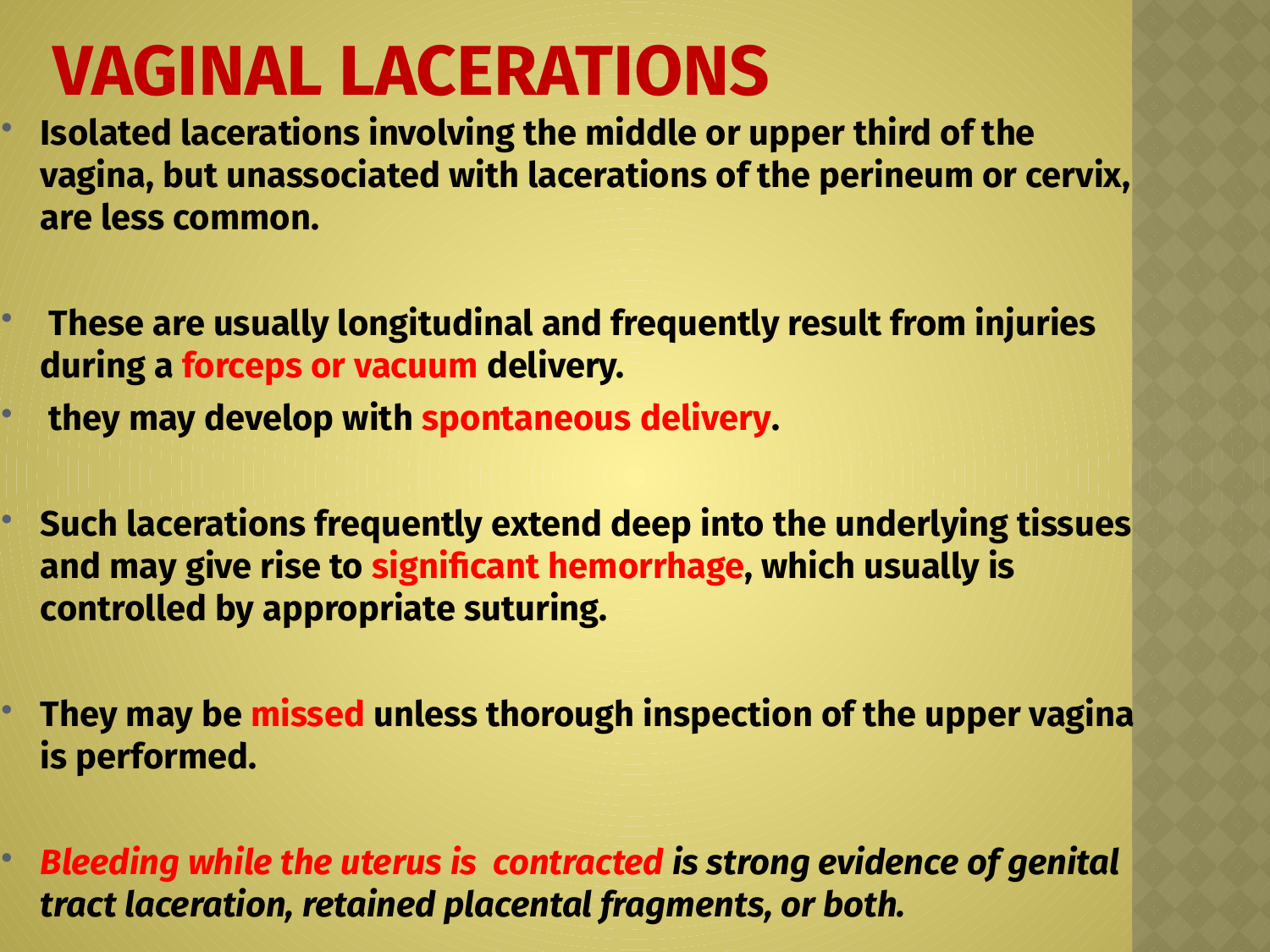

# Vaginal Lacerations
Isolated lacerations involving the middle or upper third of the vagina, but unassociated with lacerations of the perineum or cervix, are less common.

 These are usually longitudinal and frequently result from injuries during a forceps or vacuum delivery.
 they may develop with spontaneous delivery.

Such lacerations frequently extend deep into the underlying tissues and may give rise to significant hemorrhage, which usually is controlled by appropriate suturing.

They may be missed unless thorough inspection of the upper vagina is performed.

Bleeding while the uterus is  contracted is strong evidence of genital tract laceration, retained placental fragments, or both.